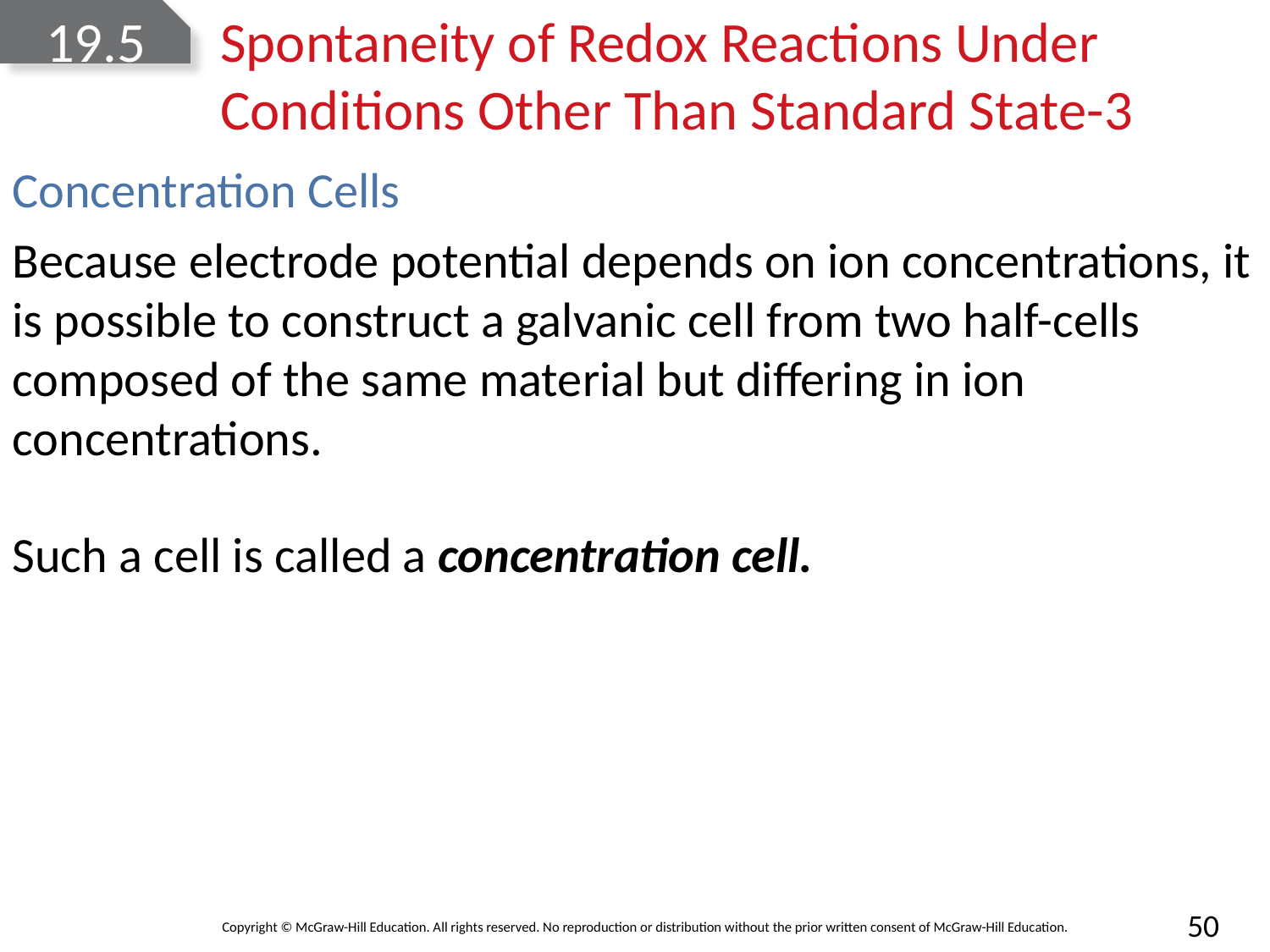

# 19.5	Spontaneity of Redox Reactions Under Conditions Other Than Standard State-3
Concentration Cells
Because electrode potential depends on ion concentrations, it is possible to construct a galvanic cell from two half-cells composed of the same material but differing in ion concentrations.
Such a cell is called a concentration cell.